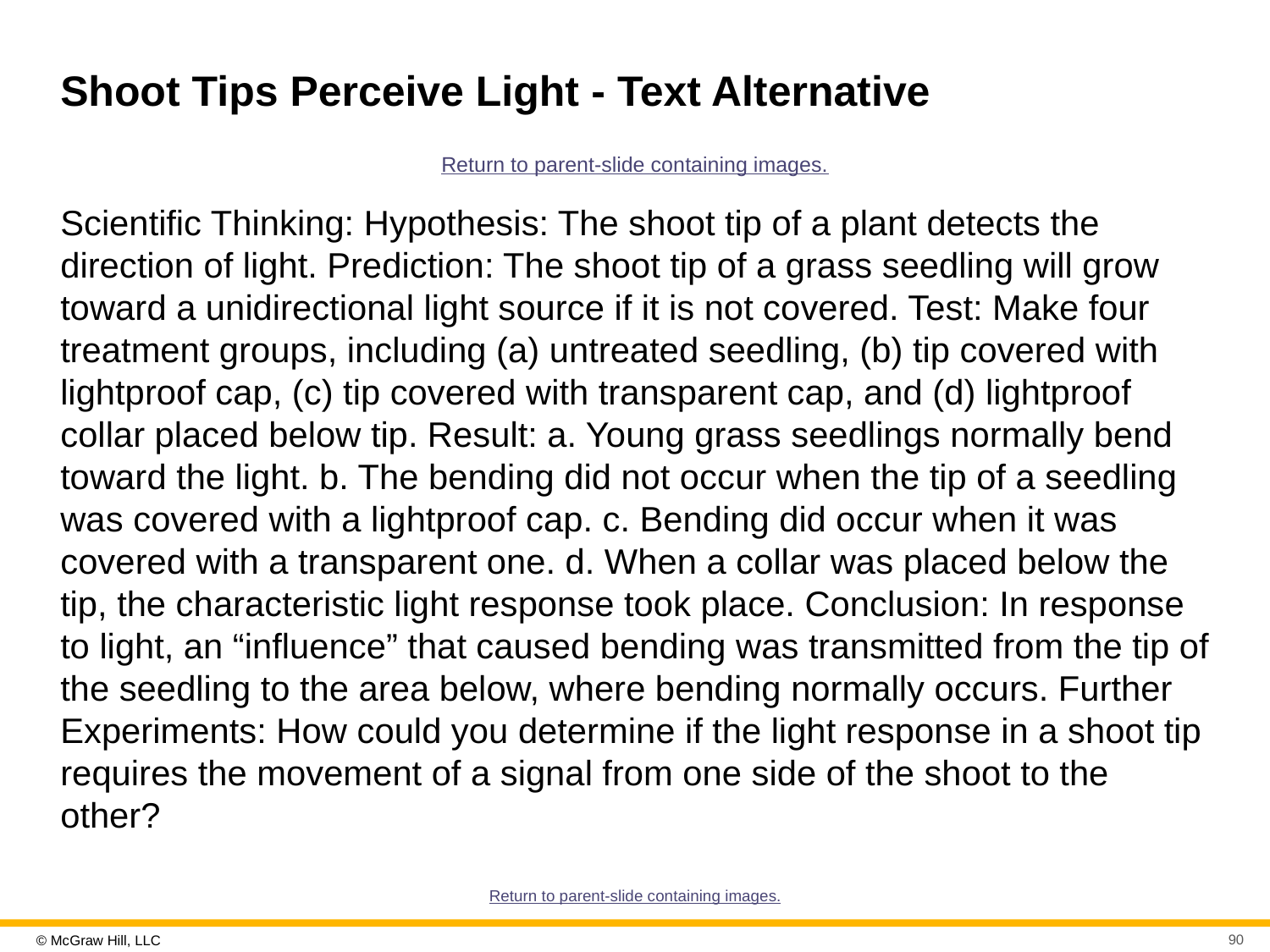

# Shoot Tips Perceive Light - Text Alternative
Return to parent-slide containing images.
Scientific Thinking: Hypothesis: The shoot tip of a plant detects the direction of light. Prediction: The shoot tip of a grass seedling will grow toward a unidirectional light source if it is not covered. Test: Make four treatment groups, including (a) untreated seedling, (b) tip covered with lightproof cap, (c) tip covered with transparent cap, and (d) lightproof collar placed below tip. Result: a. Young grass seedlings normally bend toward the light. b. The bending did not occur when the tip of a seedling was covered with a lightproof cap. c. Bending did occur when it was covered with a transparent one. d. When a collar was placed below the tip, the characteristic light response took place. Conclusion: In response to light, an “influence” that caused bending was transmitted from the tip of the seedling to the area below, where bending normally occurs. Further Experiments: How could you determine if the light response in a shoot tip requires the movement of a signal from one side of the shoot to the other?
Return to parent-slide containing images.
90